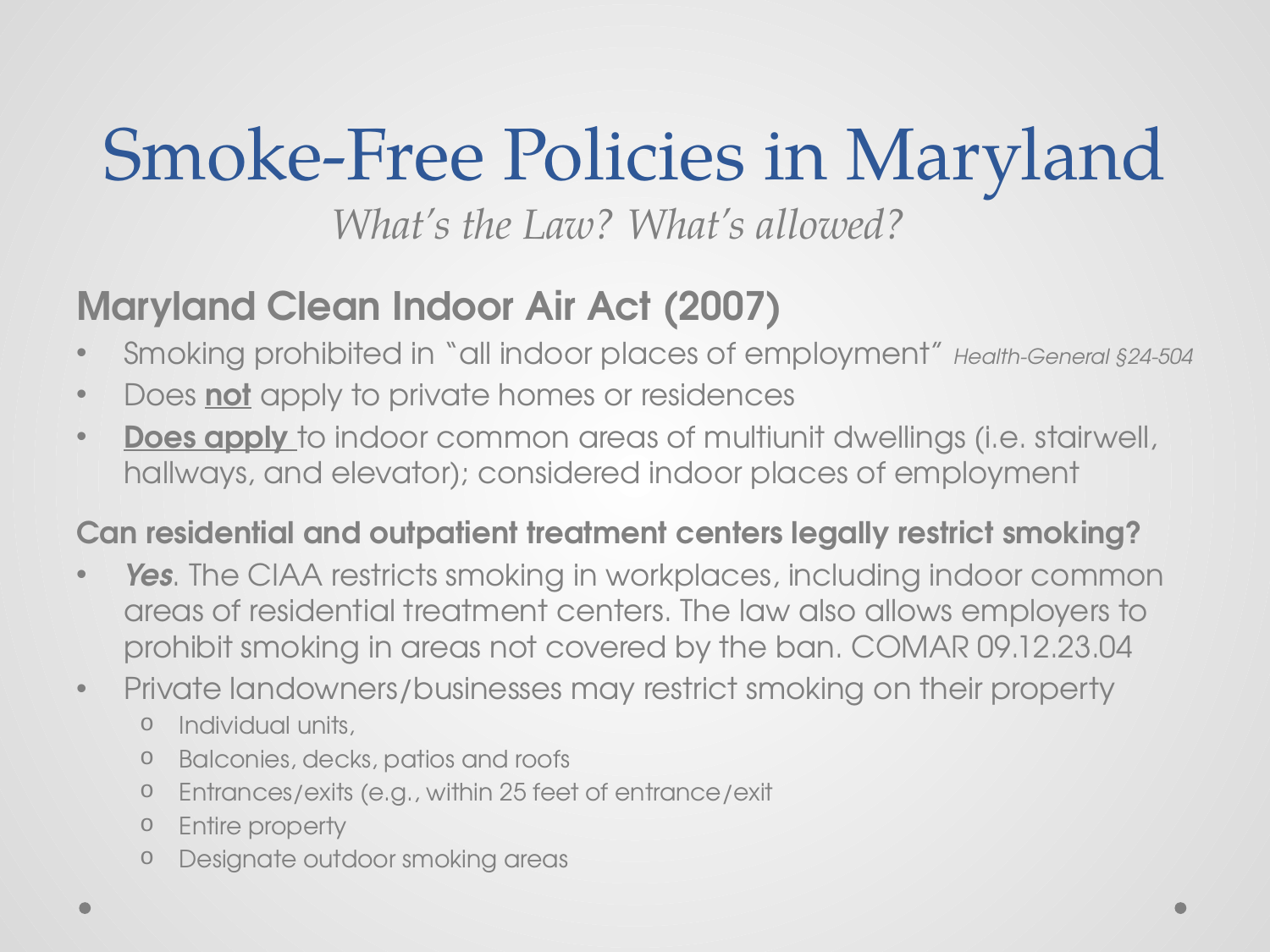

# Smoke-Free Policies in Maryland
What’s the Law? What’s allowed?
Maryland Clean Indoor Air Act (2007)
Smoking prohibited in “all indoor places of employment” Health-General §24-504
Does not apply to private homes or residences
Does apply to indoor common areas of multiunit dwellings (i.e. stairwell, hallways, and elevator); considered indoor places of employment
Can residential and outpatient treatment centers legally restrict smoking?
Yes. The CIAA restricts smoking in workplaces, including indoor common areas of residential treatment centers. The law also allows employers to prohibit smoking in areas not covered by the ban. COMAR 09.12.23.04
Private landowners/businesses may restrict smoking on their property
Individual units,
Balconies, decks, patios and roofs
Entrances/exits (e.g., within 25 feet of entrance/exit
Entire property
Designate outdoor smoking areas